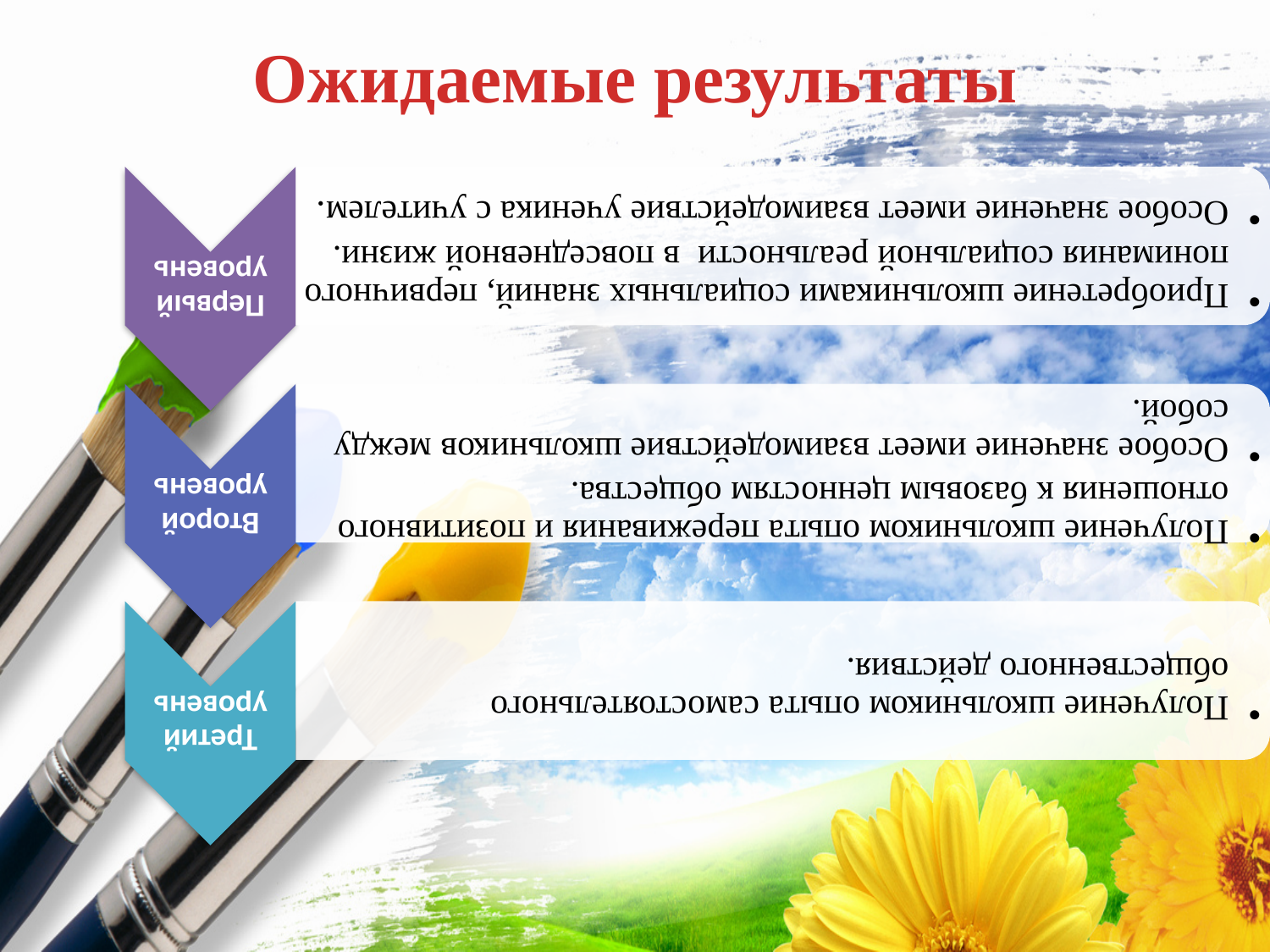

Ожидаемые результаты
Первый уровень
Приобретение школьниками социальных знаний, первичного понимания социальной реальности  в повседневной жизни.
Особое значение имеет взаимодействие ученика с учителем.
Второй уровень
Получение школьником опыта переживания и позитивного отношения к базовым ценностям общества.
Особое значение имеет взаимодействие школьников между собой.
Третий уровень
Получение школьником опыта самостоятельного общественного действия.